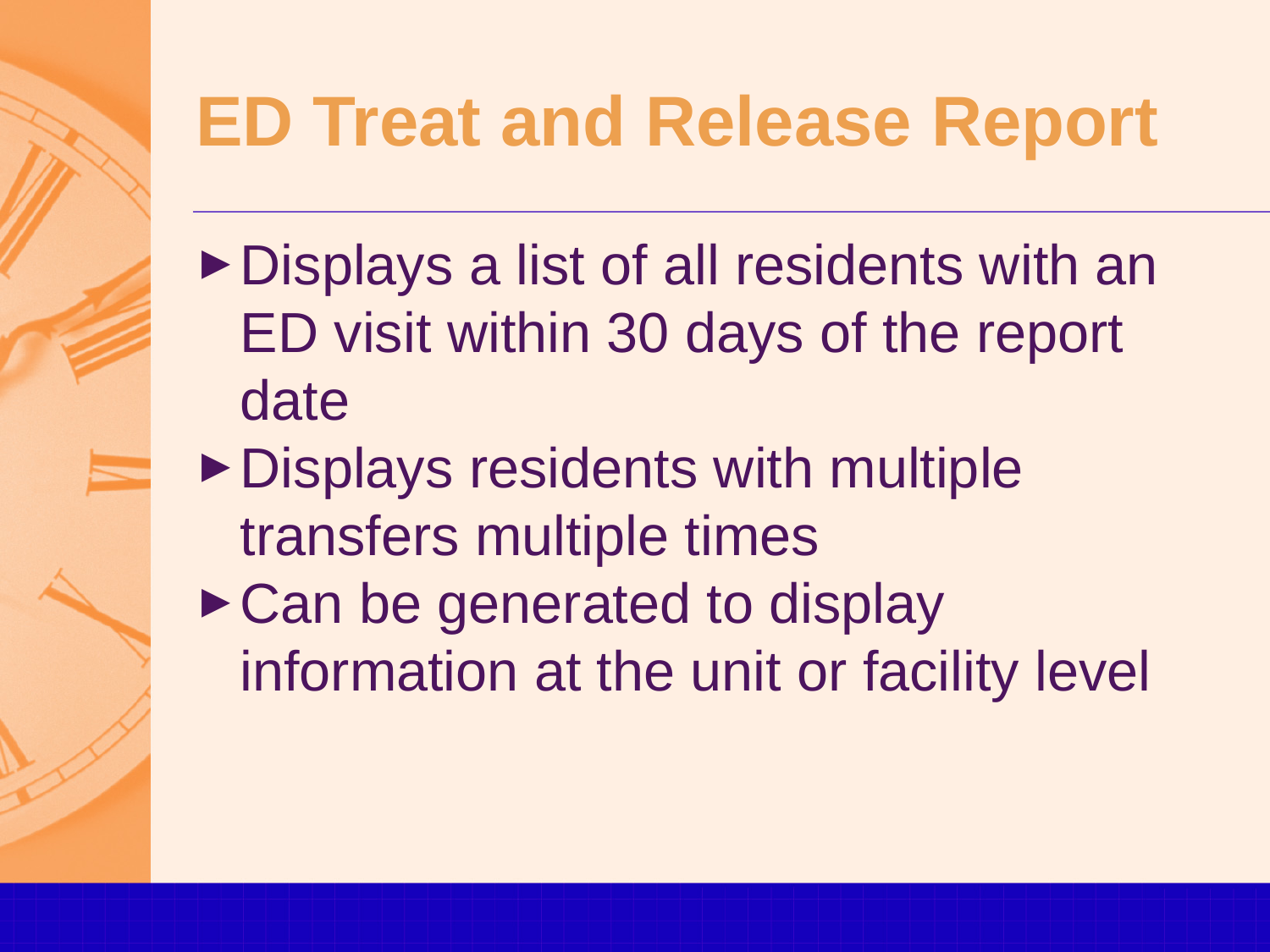

# ED Treat and Release Report
Displays a list of all residents with an ED visit within 30 days of the report date
Displays residents with multiple transfers multiple times
Can be generated to display information at the unit or facility level